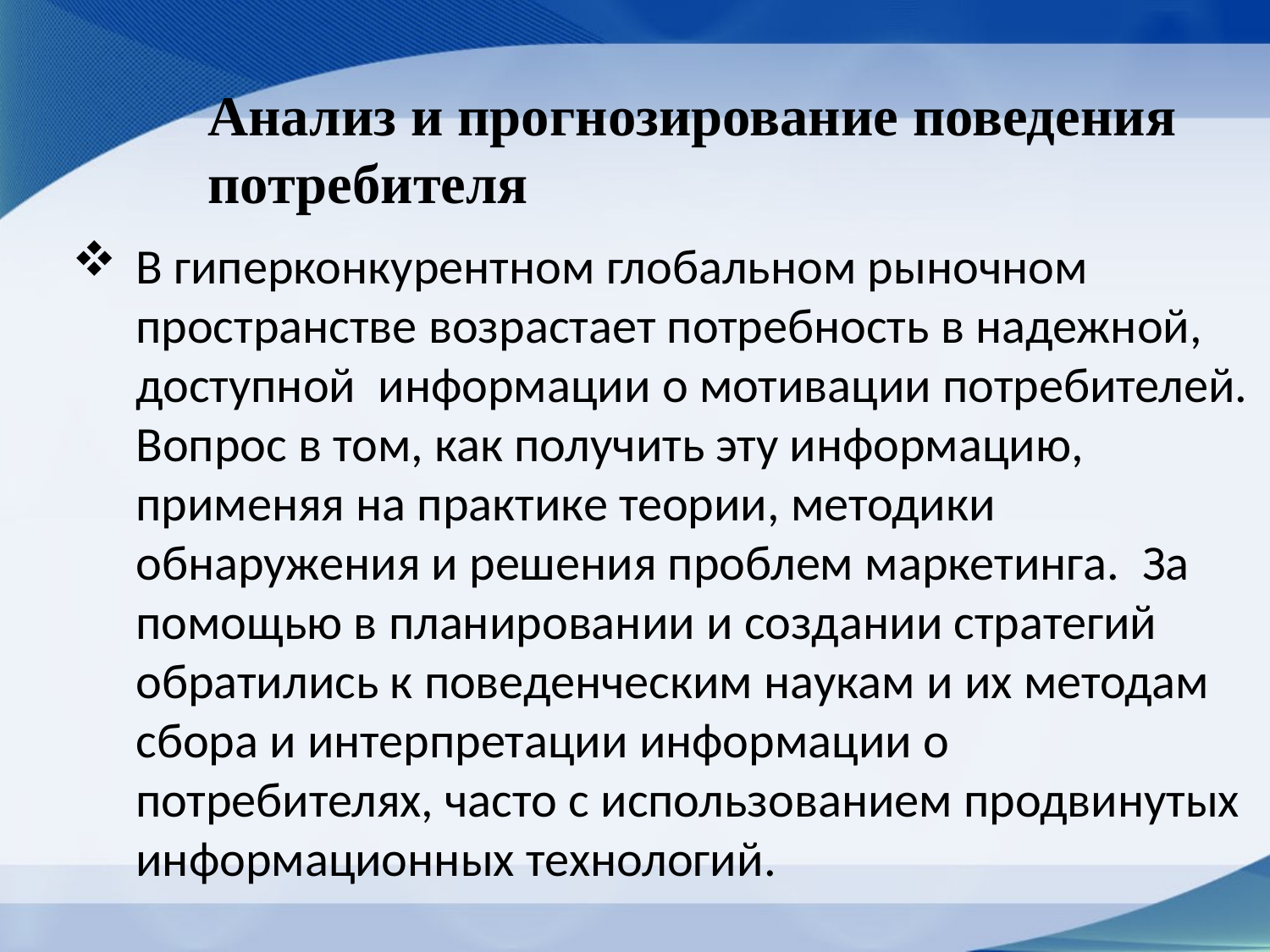

# Анализ и прогнозирование поведения потребителя
В гиперконкурентном глобальном рыночном пространстве возрастает потребность в надежной, доступной  информации о мотивации потребителей. Вопрос в том, как получить эту информацию, применяя на практике теории, методики обнаружения и решения проблем маркетинга.  За помощью в планировании и создании стратегий  обратились к поведенческим наукам и их методам сбора и интерпретации информации о потребителях, часто с использованием продвинутых информационных технологий.